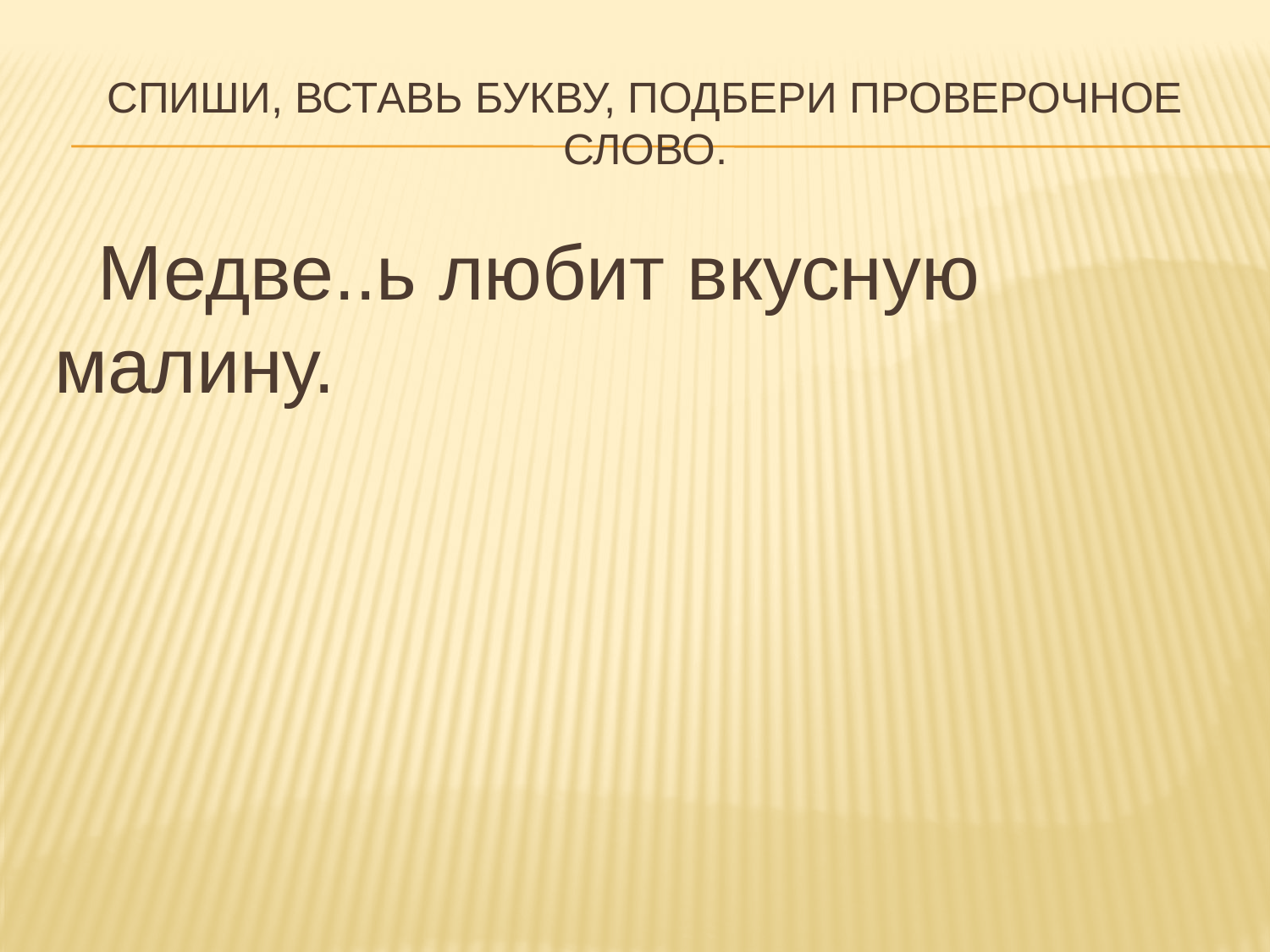

# Спиши, вставь букву, подбери проверочное слово.
  Медве..ь любит вкусную малину.